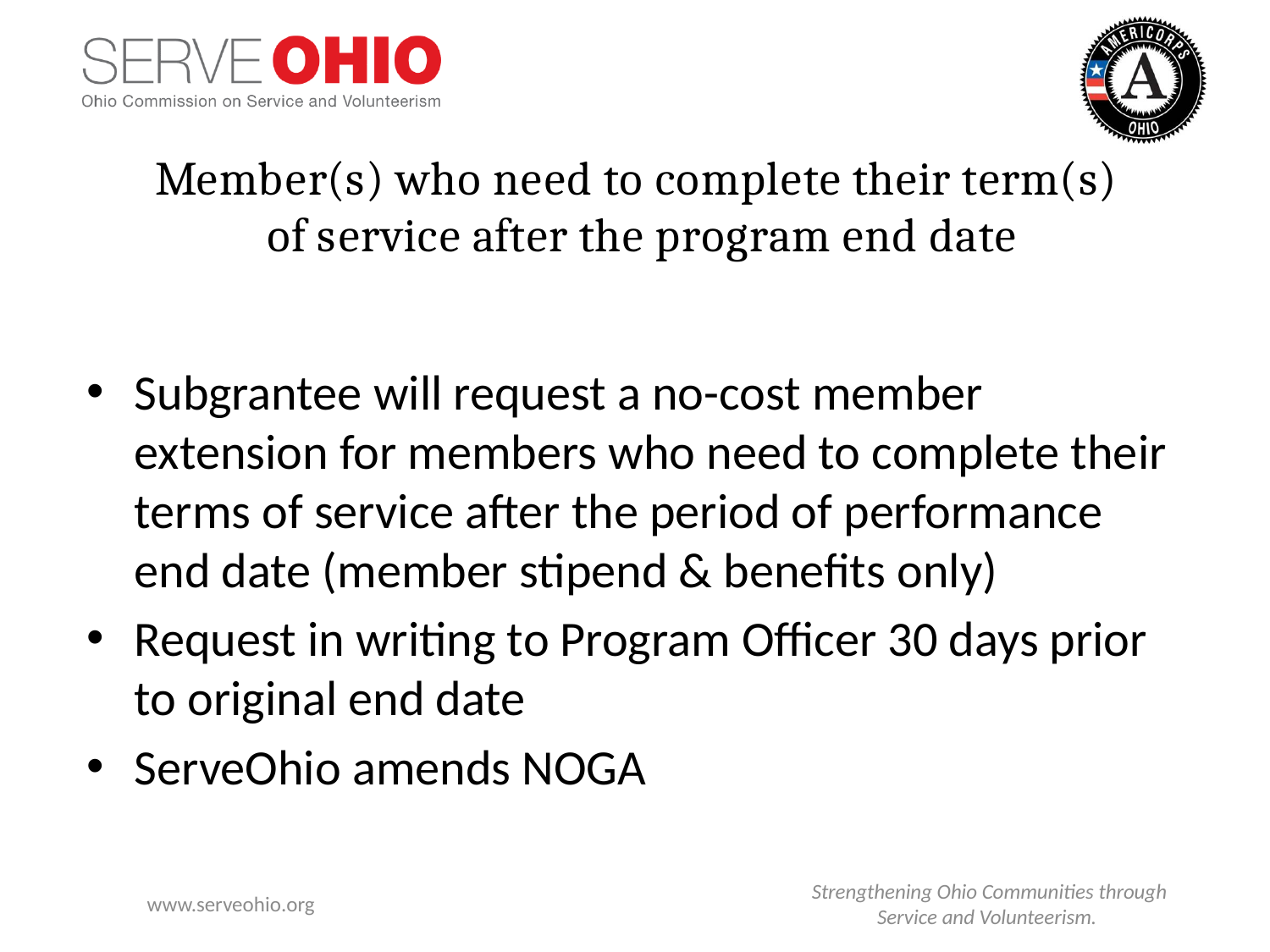

Member(s) who need to complete their term(s)
 of service after the program end date

Subgrantee will request a no-cost member extension for members who need to complete their terms of service after the period of performance end date (member stipend & benefits only)
Request in writing to Program Officer 30 days prior to original end date
ServeOhio amends NOGA
www.serveohio.org
Strengthening Ohio Communities through Service and Volunteerism.